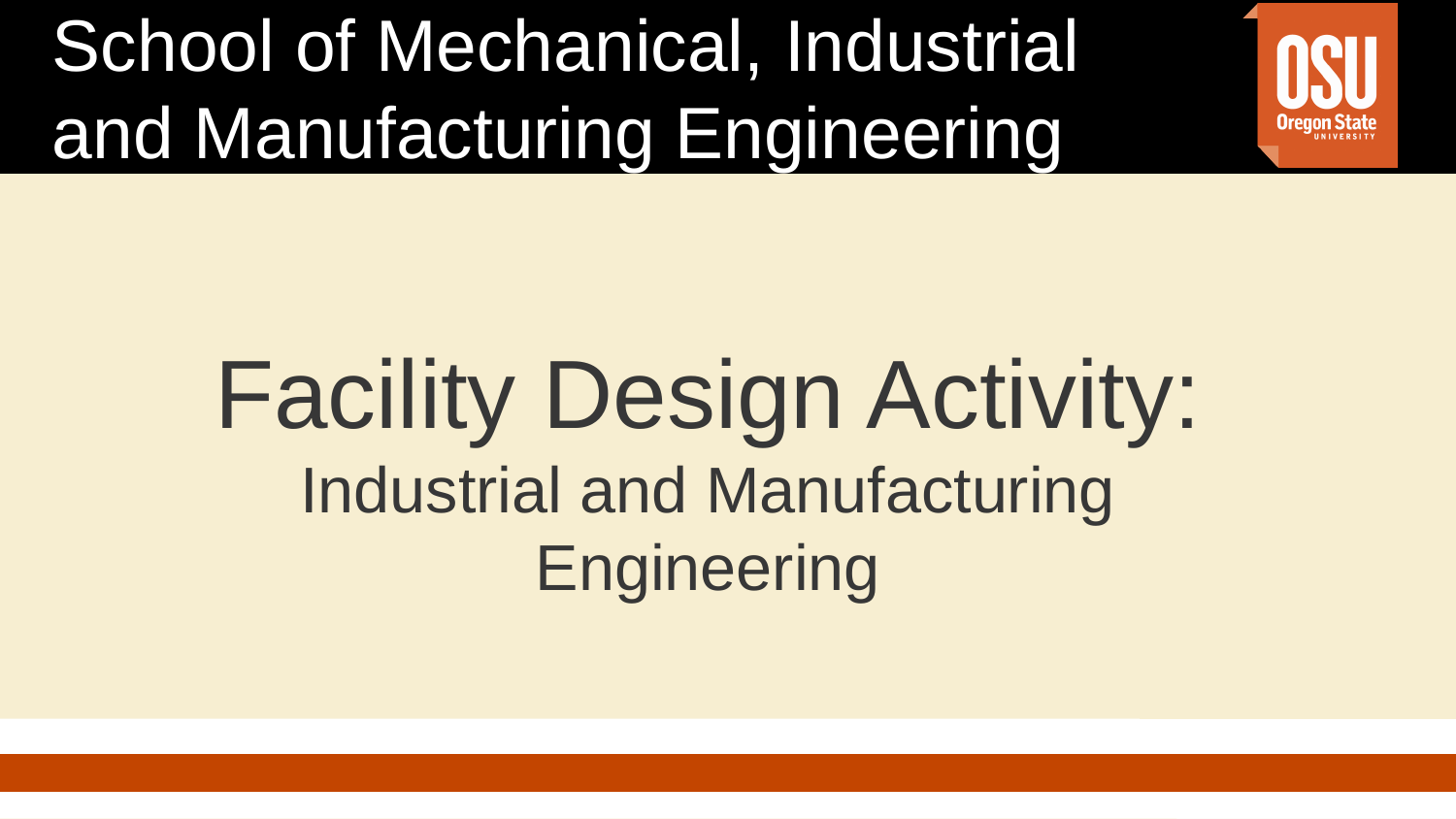

# Facility Design Activity: Industrial and Manufacturing Engineering